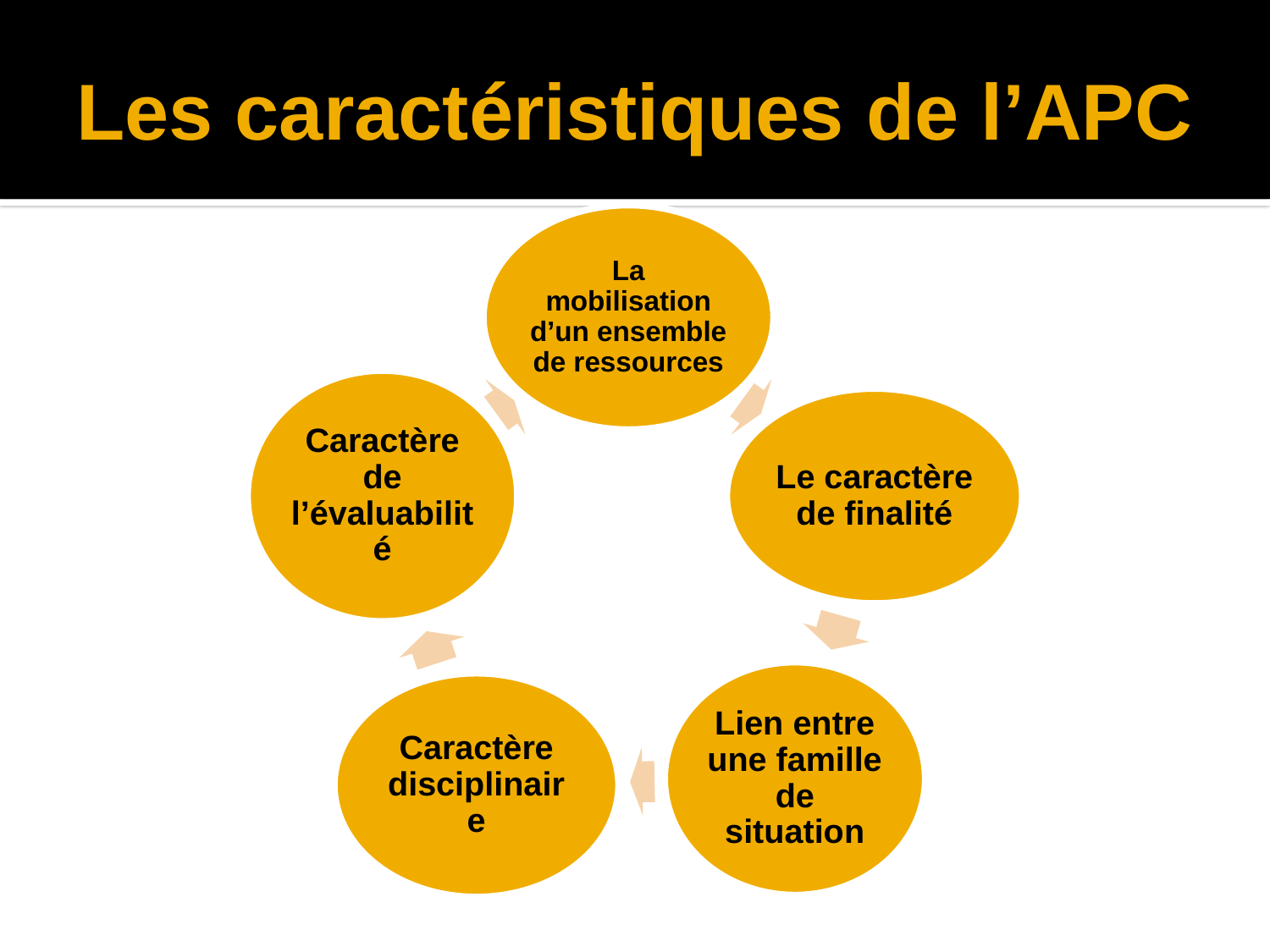

# Les caractéristiques de l’APC
La mobilisation d’un ensemble de ressources

Le caractère de finalité

Lien entre une famille de situation

Caractère disciplinaire

Caractère de l’évaluabilité